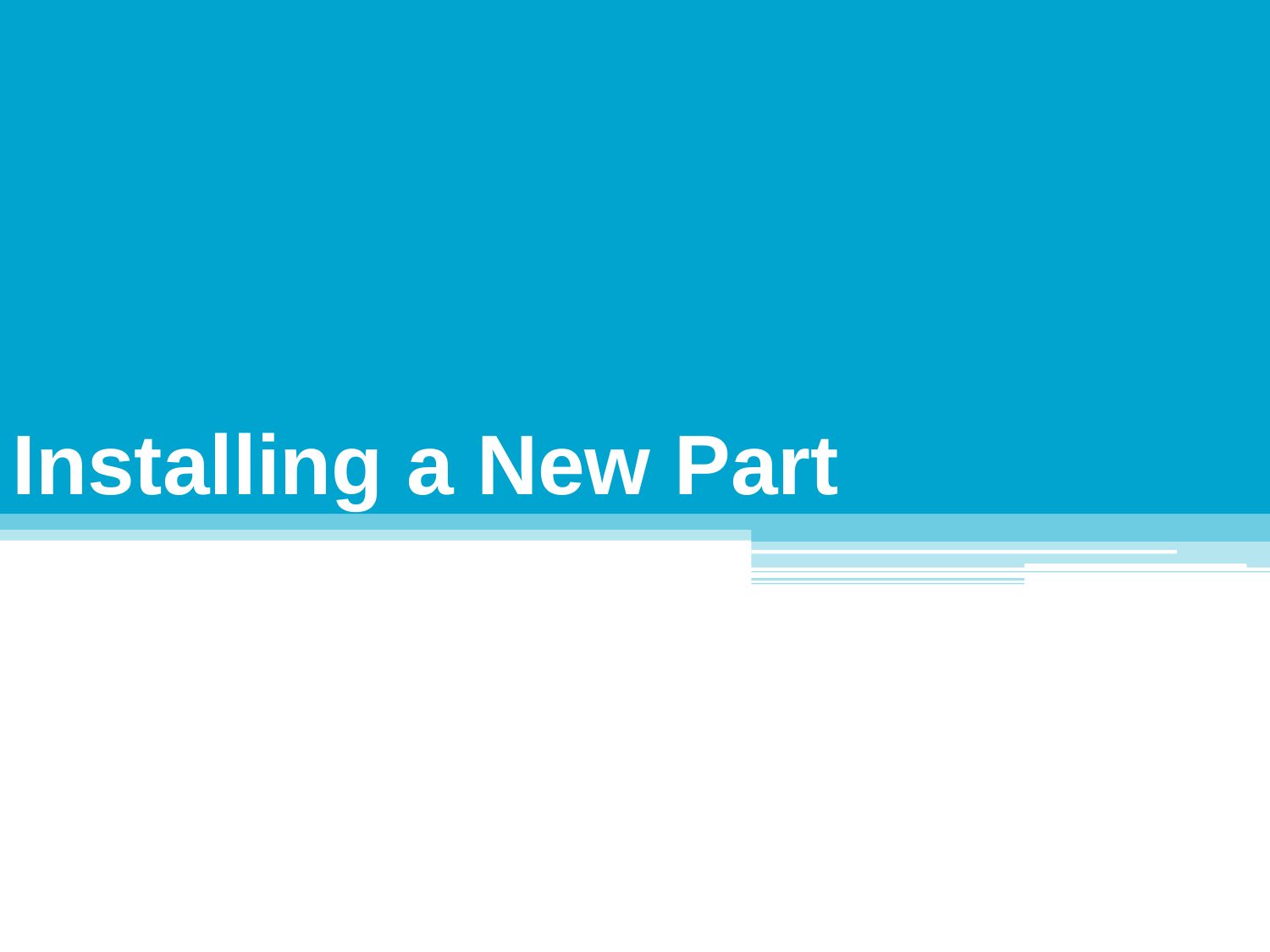

# Searching through ads
Installing a New Part